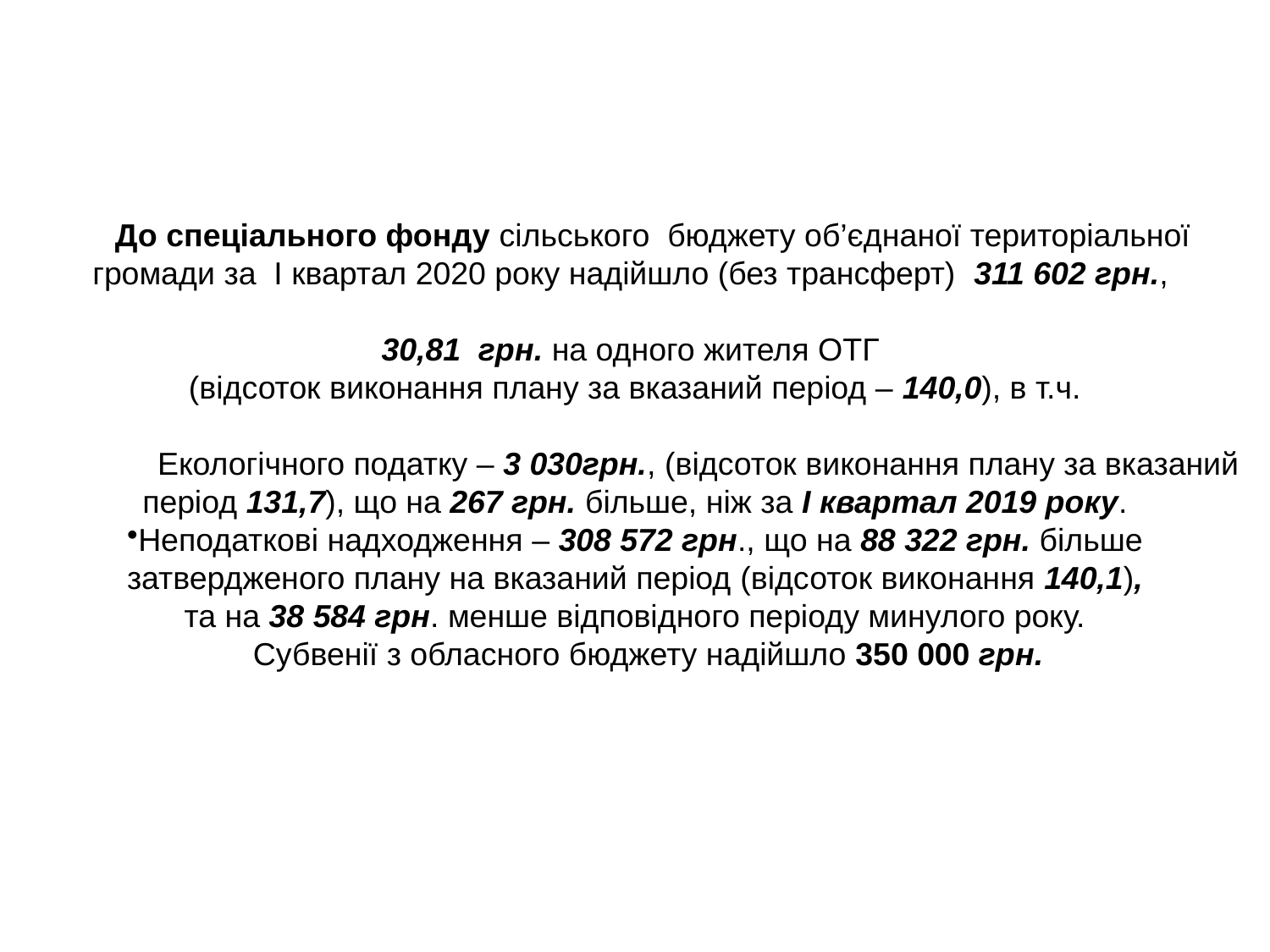

До спеціального фонду сільського  бюджету об’єднаної територіальної  громади за  І квартал 2020 року надійшло (без трансферт)  311 602 грн.,

30,81  грн. на одного жителя ОТГ
(відсоток виконання плану за вказаний період – 140,0), в т.ч.

 	Екологічного податку – 3 030грн., (відсоток виконання плану за вказаний період 131,7), що на 267 грн. більше, ніж за І квартал 2019 року.
Неподаткові надходження – 308 572 грн., що на 88 322 грн. більше
 затвердженого плану на вказаний період (відсоток виконання 140,1),
та на 38 584 грн. менше відповідного періоду минулого року.
   Субвенії з обласного бюджету надійшло 350 000 грн.